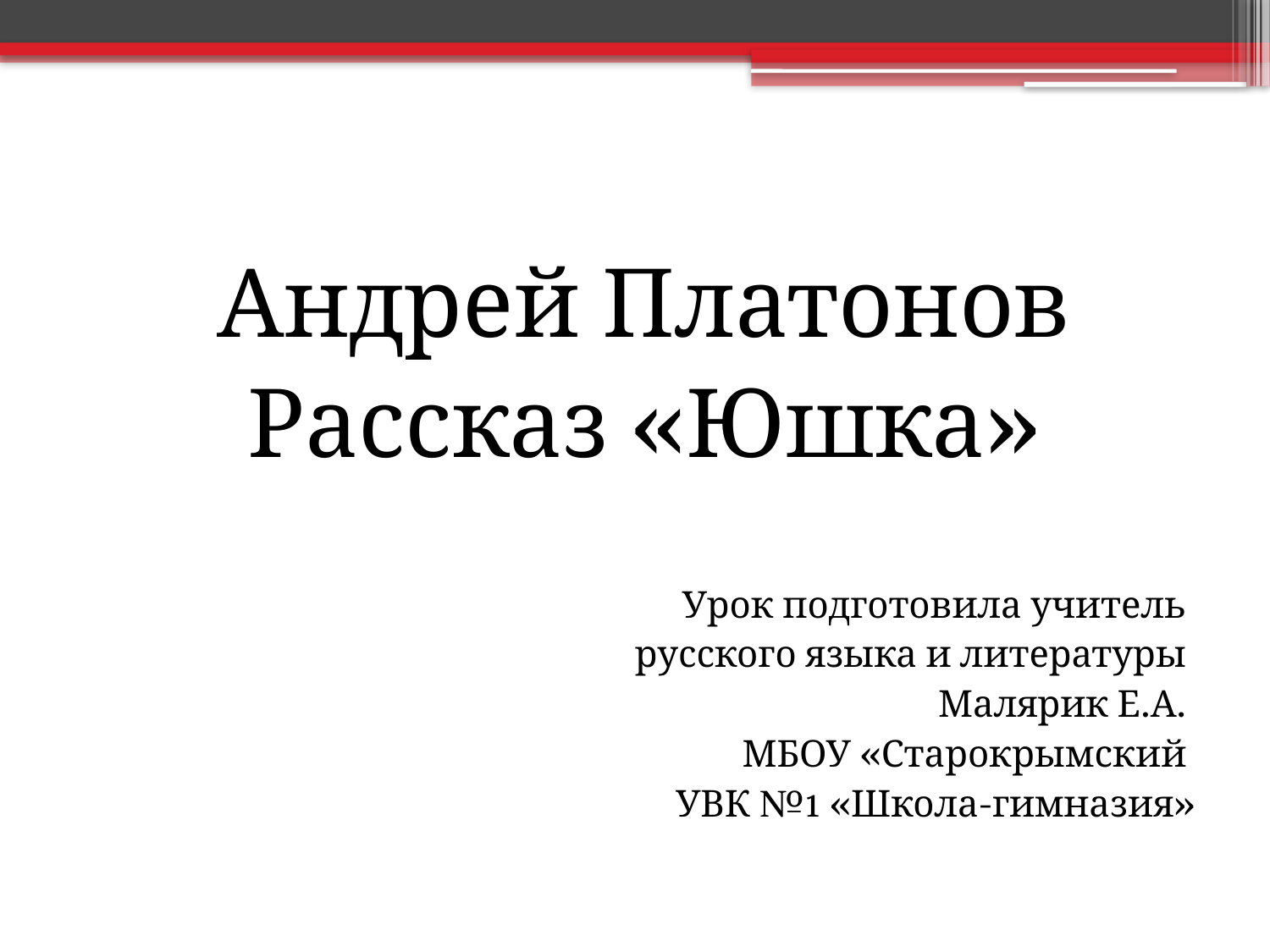

Андрей Платонов
Рассказ «Юшка»

Урок подготовила учитель
русского языка и литературы
Малярик Е.А.
МБОУ «Старокрымский
УВК №1 «Школа-гимназия»